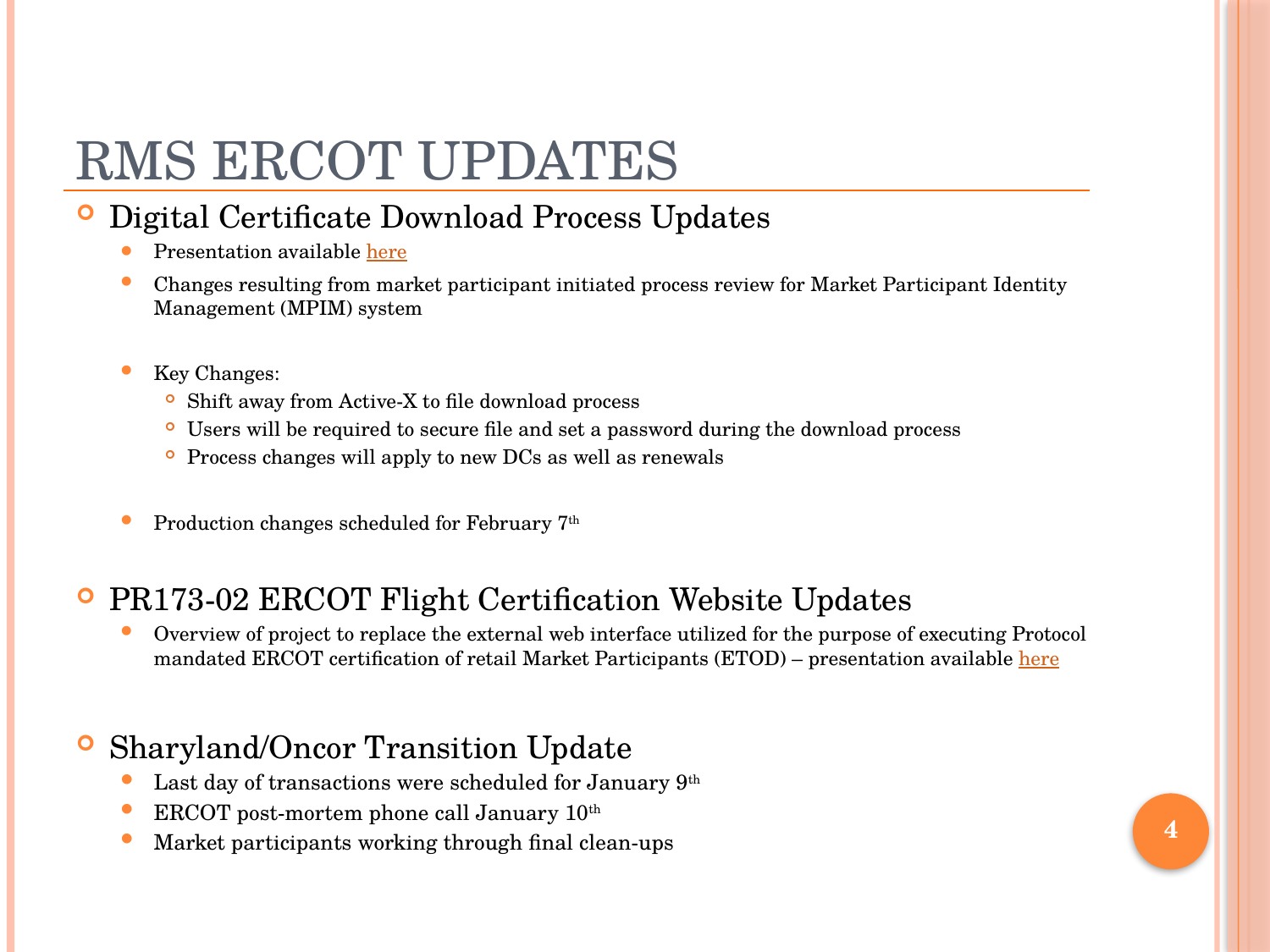

# RMS ERCOT Updates
Digital Certificate Download Process Updates
Presentation available here
Changes resulting from market participant initiated process review for Market Participant Identity Management (MPIM) system

Key Changes:
Shift away from Active-X to file download process
Users will be required to secure file and set a password during the download process
Process changes will apply to new DCs as well as renewals

Production changes scheduled for February 7th

PR173-02 ERCOT Flight Certification Website Updates
Overview of project to replace the external web interface utilized for the purpose of executing Protocol mandated ERCOT certification of retail Market Participants (ETOD) – presentation available here

Sharyland/Oncor Transition Update
Last day of transactions were scheduled for January 9th
ERCOT post-mortem phone call January 10th
Market participants working through final clean-ups

4